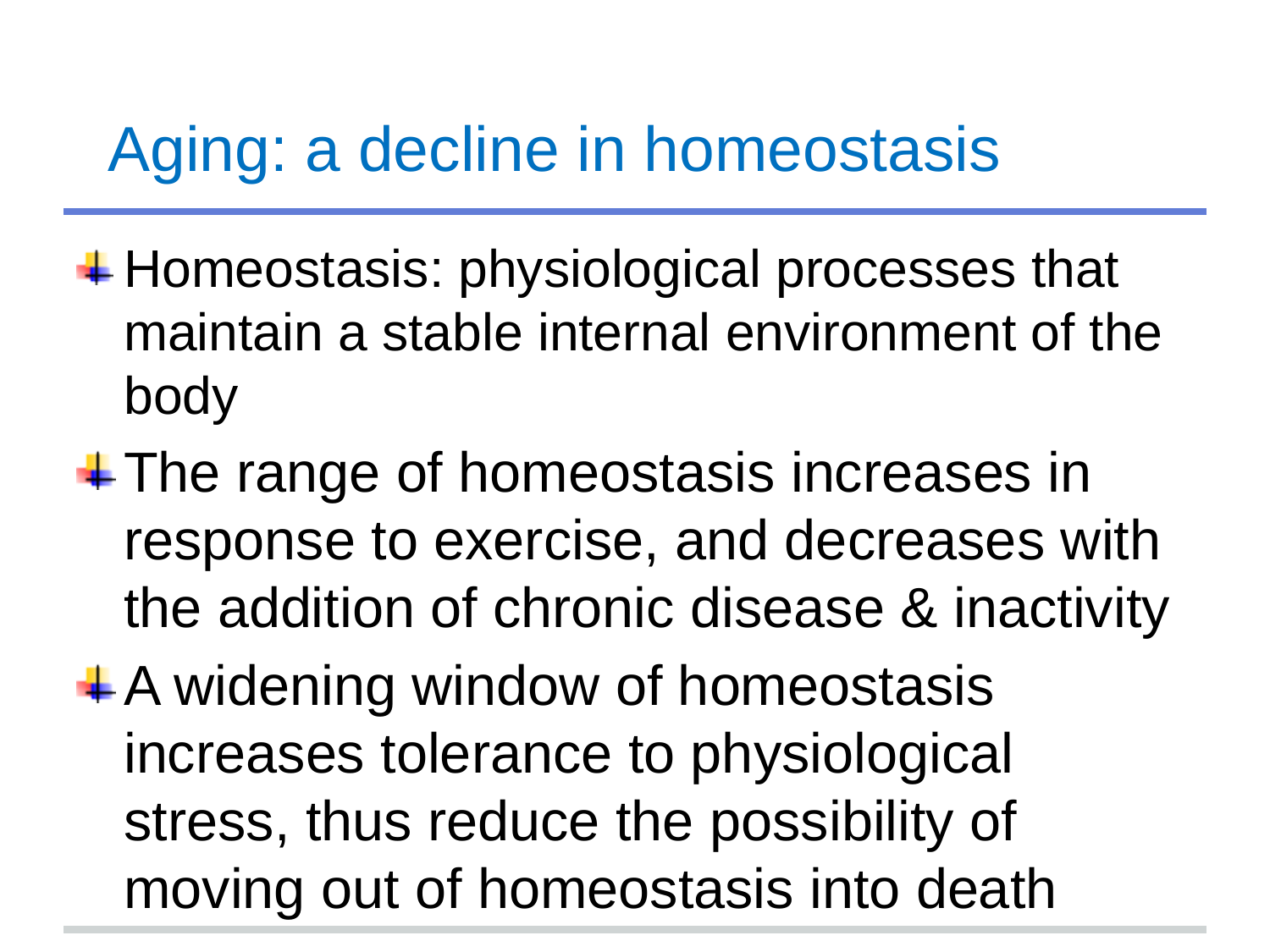

# Aging: a decline in homeostasis
Homeostasis: physiological processes that maintain a stable internal environment of the body
The range of homeostasis increases in response to exercise, and decreases with the addition of chronic disease & inactivity
A widening window of homeostasis increases tolerance to physiological stress, thus reduce the possibility of moving out of homeostasis into death